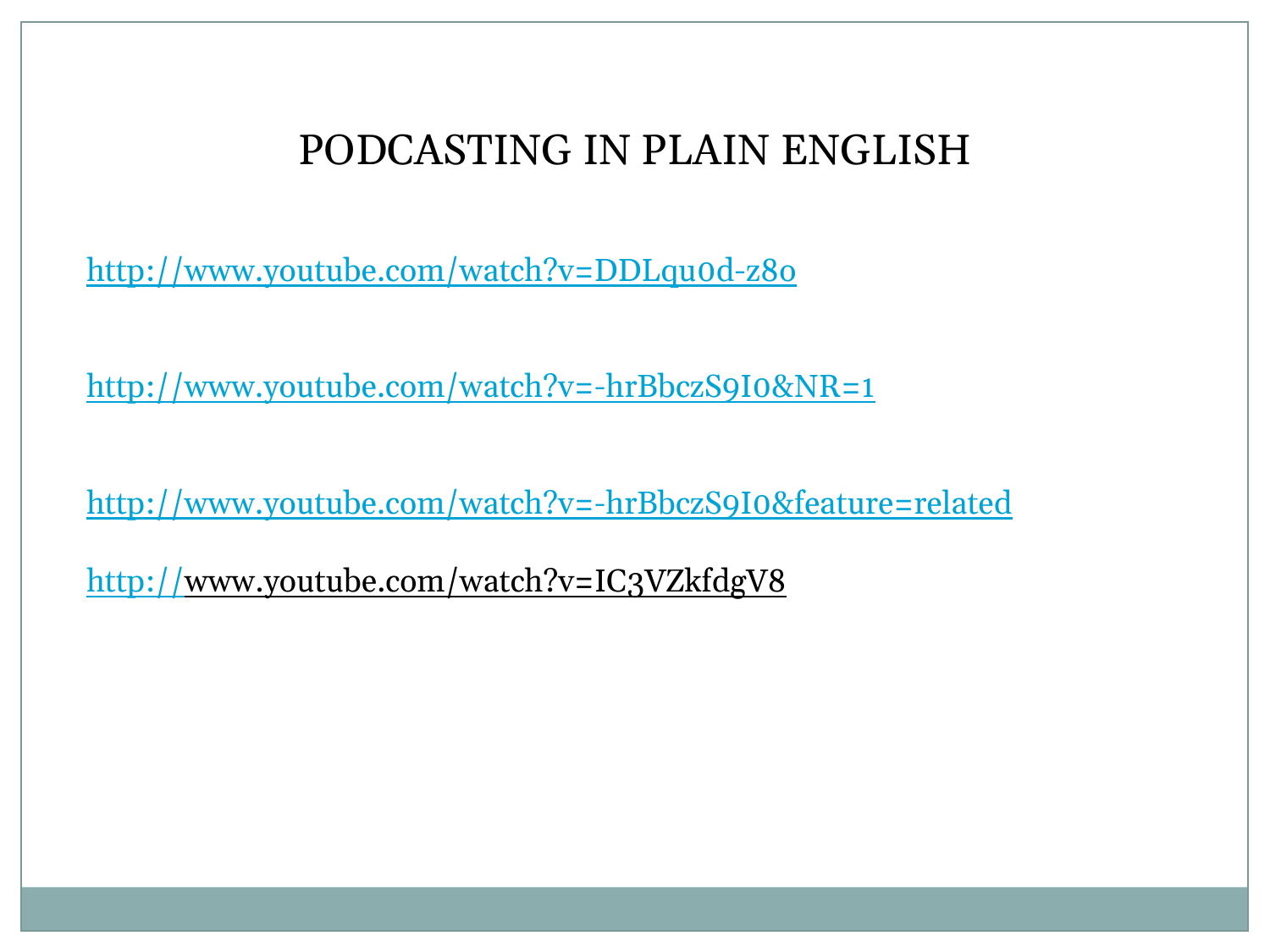

PODCASTING IN PLAIN ENGLISH

http://www.youtube.com/watch?v=DDLqu0d-z8o

http://www.youtube.com/watch?v=-hrBbczS9I0&NR=1

http://www.youtube.com/watch?v=-hrBbczS9I0&feature=related

http://www.youtube.com/watch?v=IC3VZkfdgV8